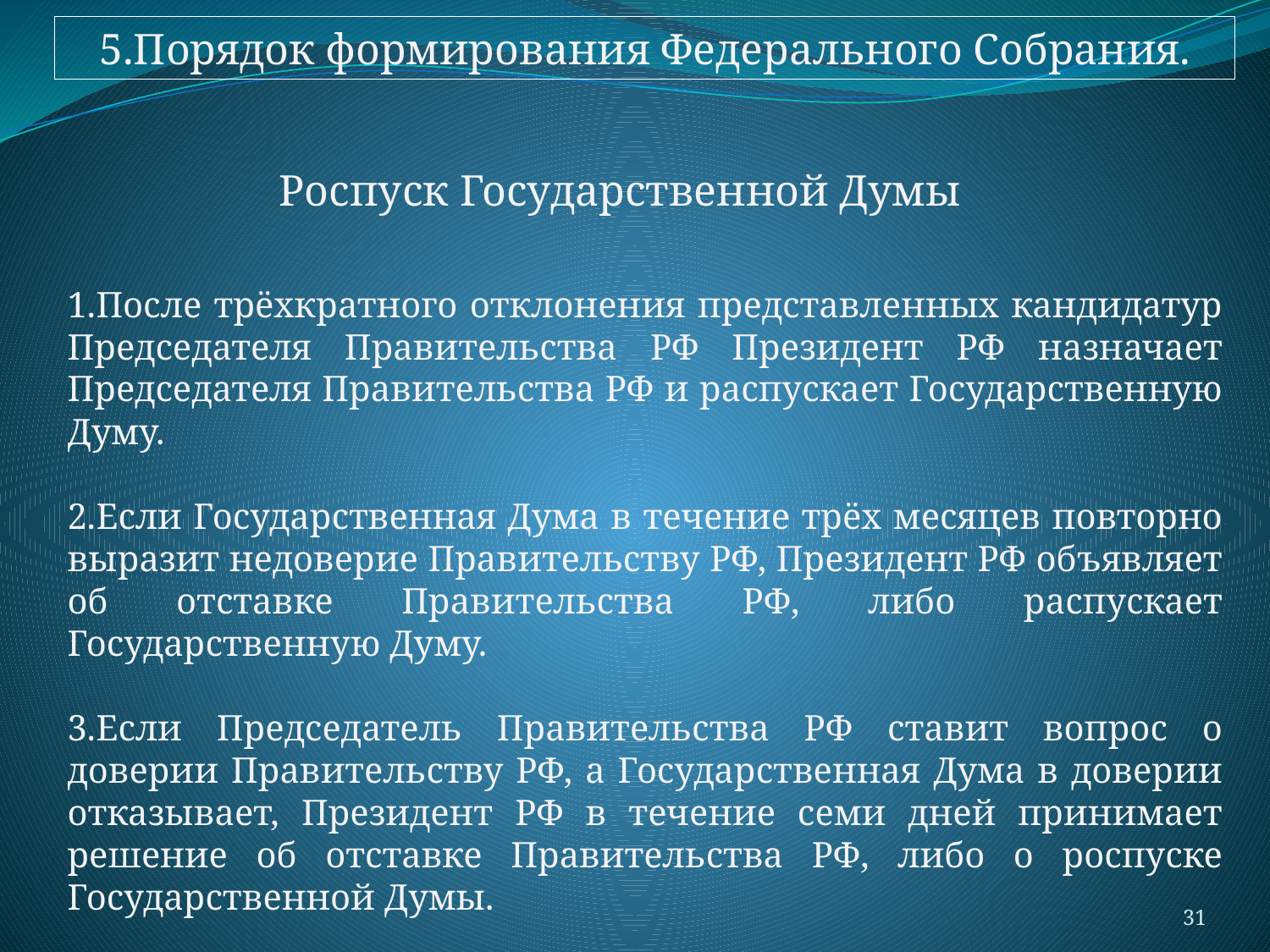

5.Порядок формирования Федерального Собрания.

1.После трёхкратного отклонения представленных кандидатур Председателя Правительства РФ Президент РФ назначает Председателя Правительства РФ и распускает Государственную Думу.

2.Если Государственная Дума в течение трёх месяцев повторно выразит недоверие Правительству РФ, Президент РФ объявляет об отставке Правительства РФ, либо распускает Государственную Думу.

3.Если Председатель Правительства РФ ставит вопрос о доверии Правительству РФ, а Государственная Дума в доверии отказывает, Президент РФ в течение семи дней принимает решение об отставке Правительства РФ, либо о роспуске Государственной Думы.

Роспуск Государственной Думы

31